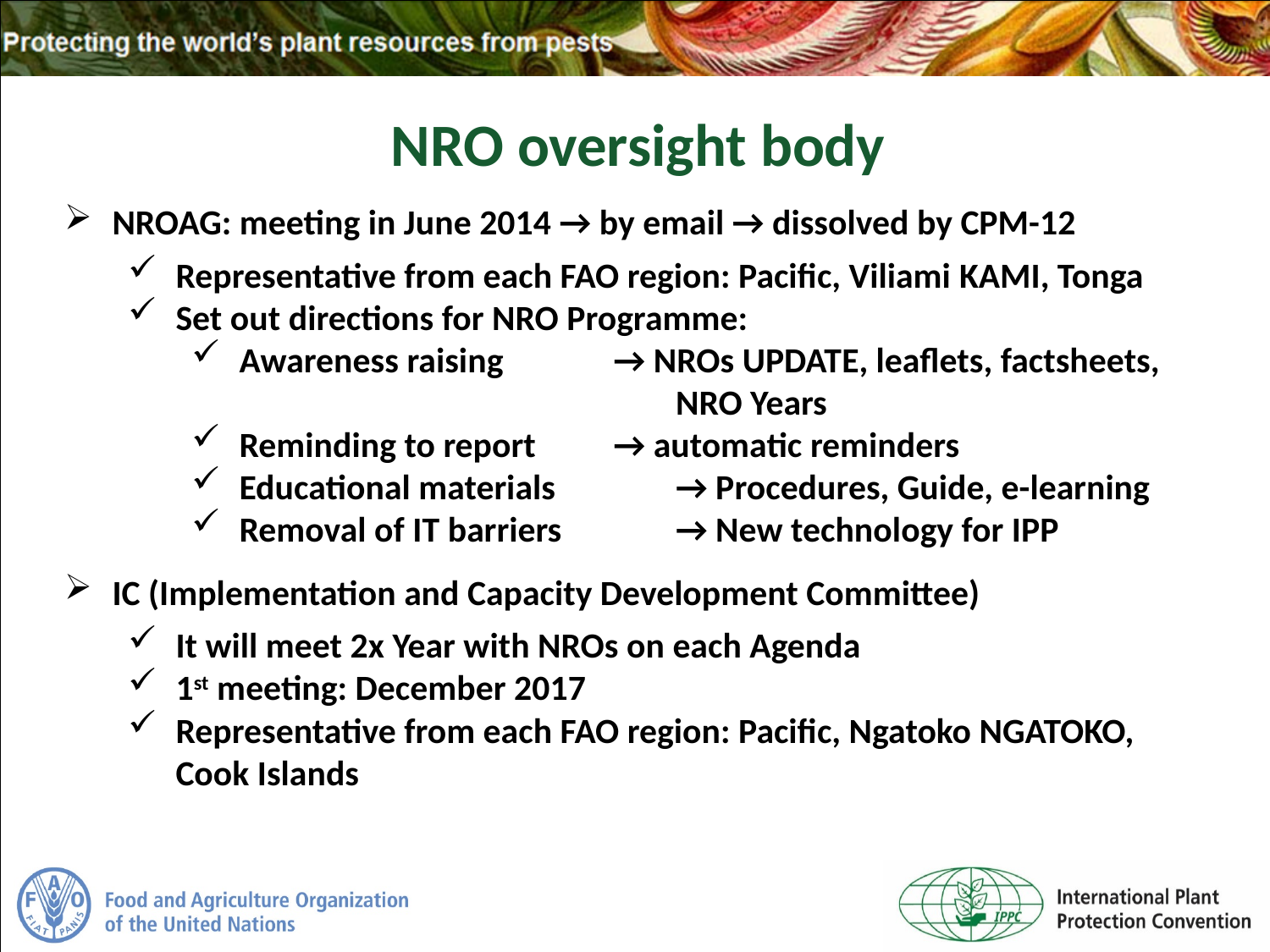

NRO oversight body
NROAG: meeting in June 2014 → by email → dissolved by CPM-12
Representative from each FAO region: Pacific, Viliami KAMI, Tonga
Set out directions for NRO Programme:
Awareness raising		→ NROs UPDATE, leaflets, factsheets, 								NRO Years
Reminding to report	 	→ automatic reminders
Educational materials		→ Procedures, Guide, e-learning
Removal of IT barriers		→ New technology for IPP
IC (Implementation and Capacity Development Committee)
It will meet 2x Year with NROs on each Agenda
1st meeting: December 2017
Representative from each FAO region: Pacific, Ngatoko NGATOKO, Cook Islands